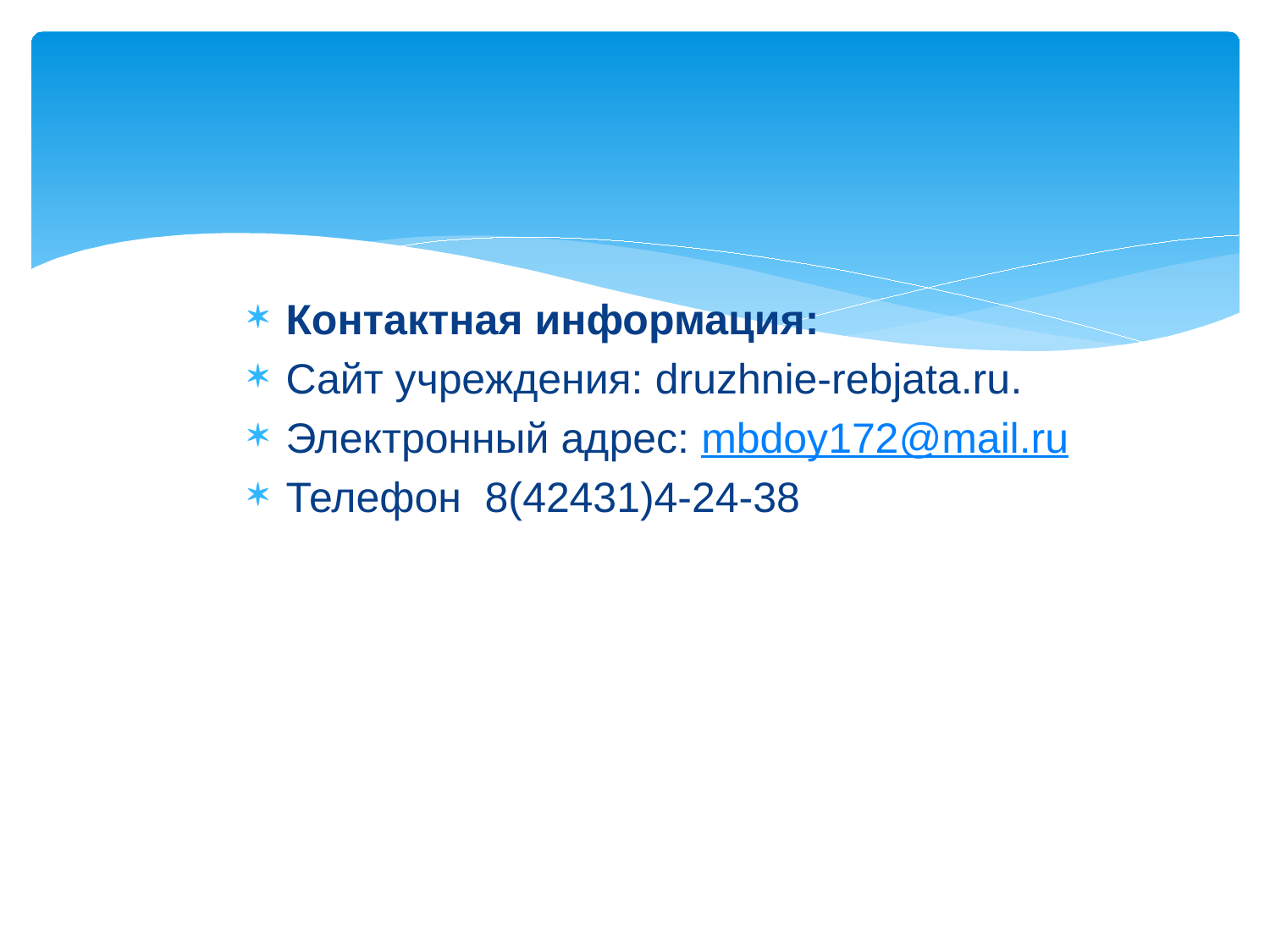

#
Контактная информация:
Сайт учреждения: druzhnie-rebjata.ru.
Электронный адрес: mbdoy172@mail.ru
Телефон  8(42431)4-24-38